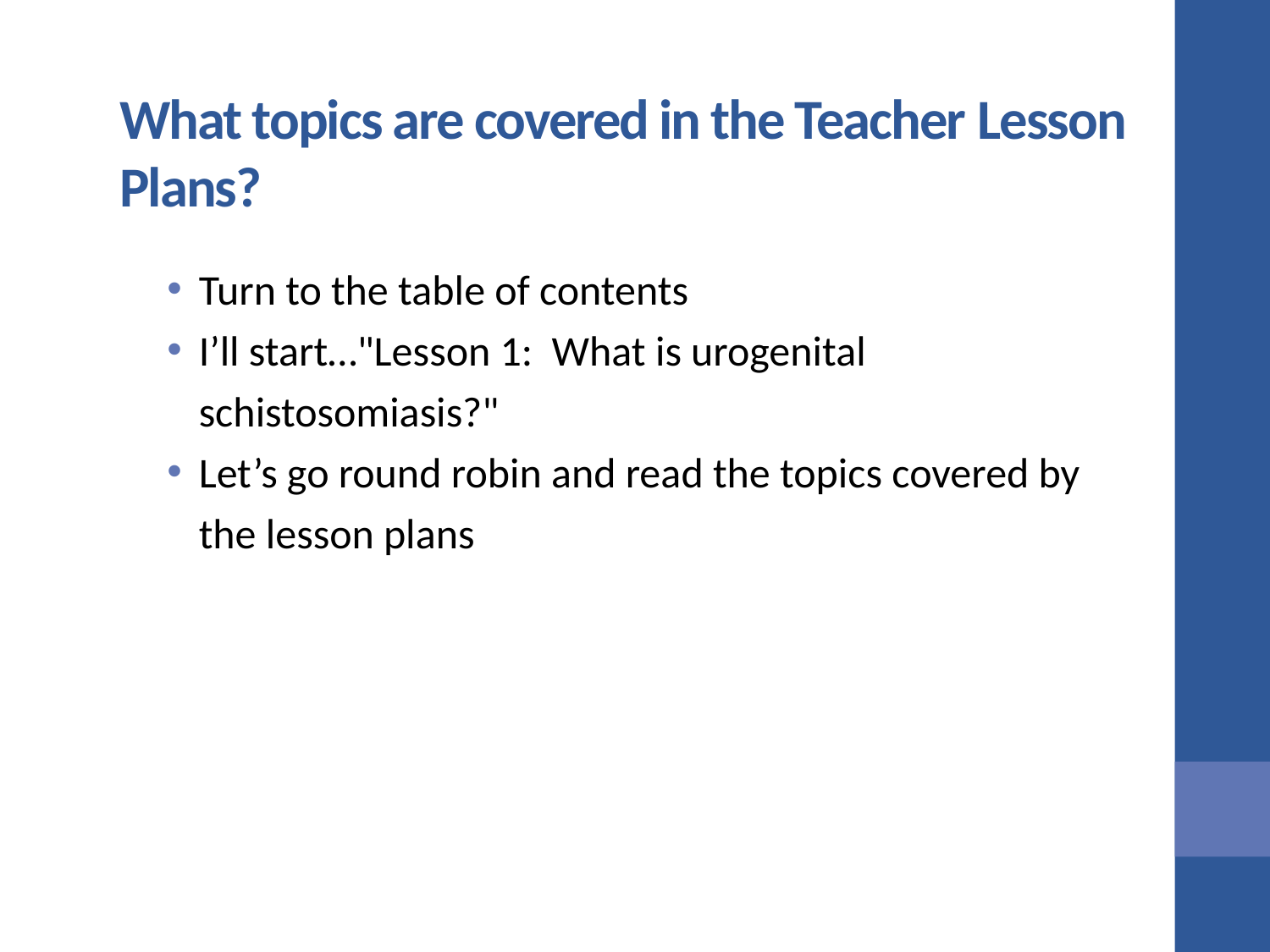

# What topics are covered in the Teacher Lesson Plans?
Turn to the table of contents
I’ll start…"Lesson 1:  What is urogenital schistosomiasis?"
Let’s go round robin and read the topics covered by the lesson plans